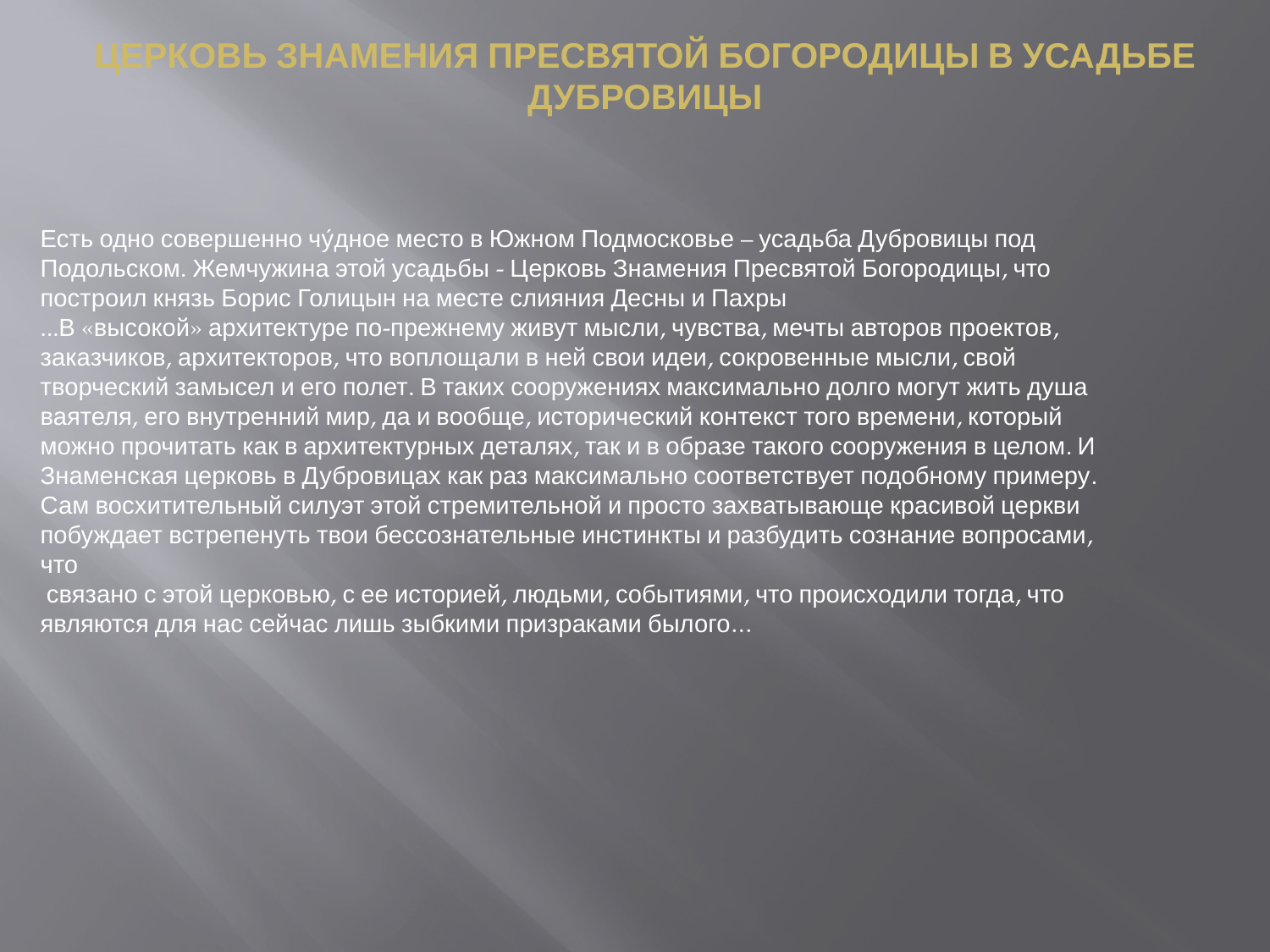

Церковь Знамения Пресвятой Богородицы в усадьбе Дубровицы
Есть одно совершенно чу́дное место в Южном Подмосковье – усадьба Дубровицы под Подольском. Жемчужина этой усадьбы - Церковь Знамения Пресвятой Богородицы, что построил князь Борис Голицын на месте слияния Десны и Пахры
...В «высокой» архитектуре по-прежнему живут мысли, чувства, мечты авторов проектов, заказчиков, архитекторов, что воплощали в ней свои идеи, сокровенные мысли, свой творческий замысел и его полет. В таких сооружениях максимально долго могут жить душа ваятеля, его внутренний мир, да и вообще, исторический контекст того времени, который можно прочитать как в архитектурных деталях, так и в образе такого сооружения в целом. И Знаменская церковь в Дубровицах как раз максимально соответствует подобному примеру. Сам восхитительный силуэт этой стремительной и просто захватывающе красивой церкви побуждает встрепенуть твои бессознательные инстинкты и разбудить сознание вопросами, что
 связано с этой церковью, с ее историей, людьми, событиями, что происходили тогда, что являются для нас сейчас лишь зыбкими призраками былого…